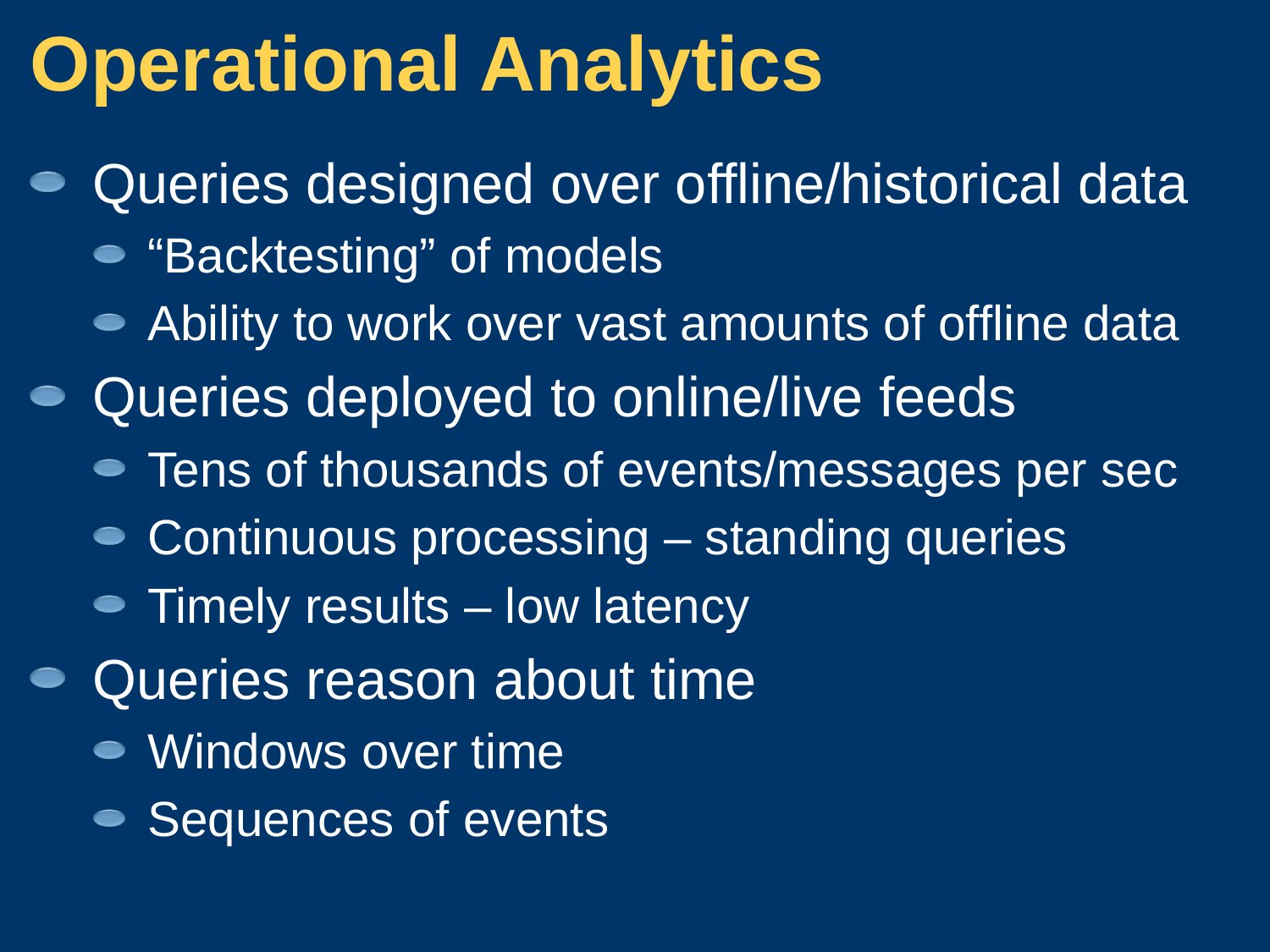

# Operational Analytics
Queries designed over offline/historical data
“Backtesting” of models
Ability to work over vast amounts of offline data
Queries deployed to online/live feeds
Tens of thousands of events/messages per sec
Continuous processing – standing queries
Timely results – low latency
Queries reason about time
Windows over time
Sequences of events